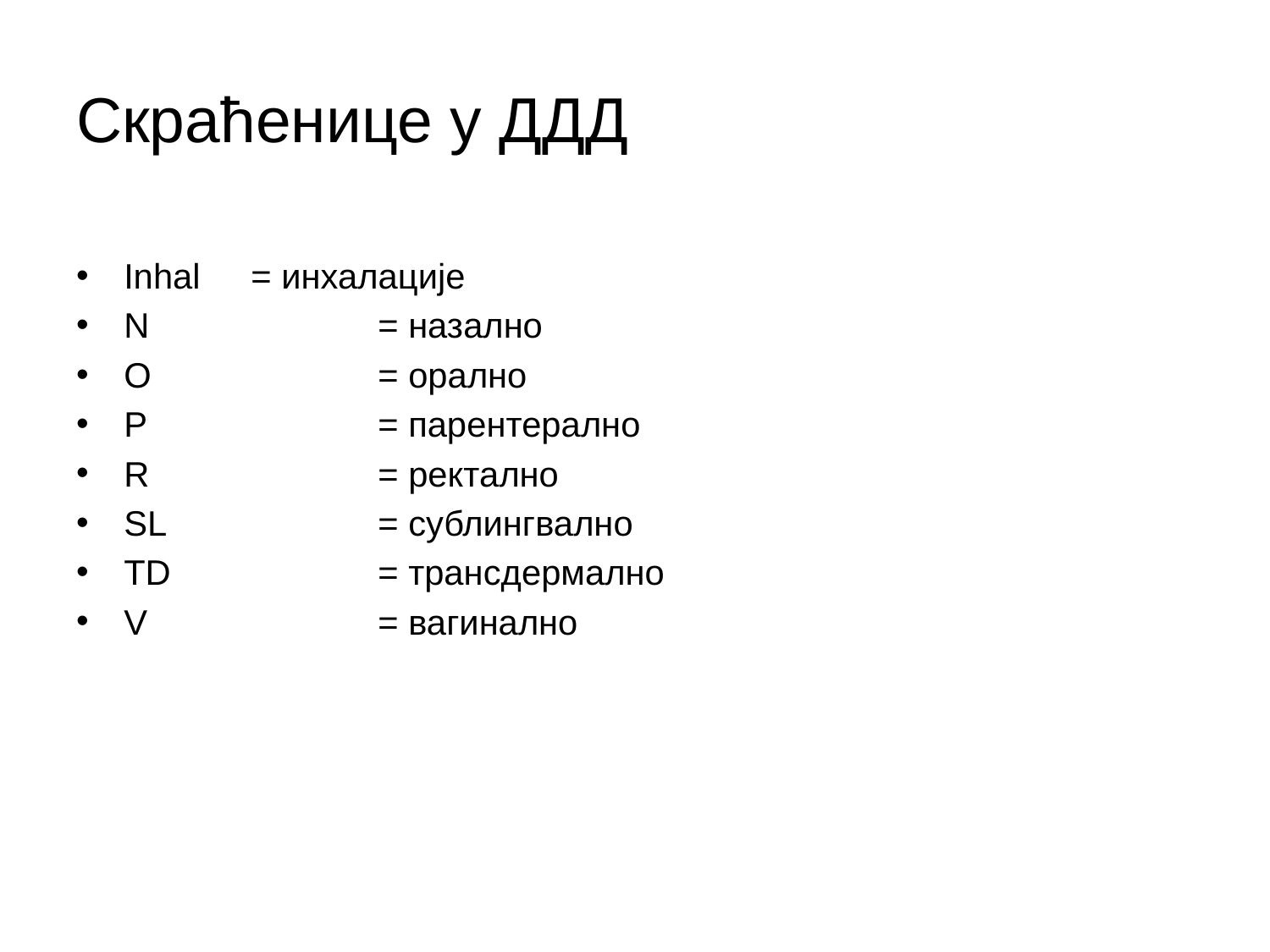

# Скраћенице у ДДД
Inhal 	= инхалације
N 		= назално
О		= орално
P		= парентерално
R 		= ректално
SL		= сублингвално
ТD		= трансдермално
V 		= вагинално